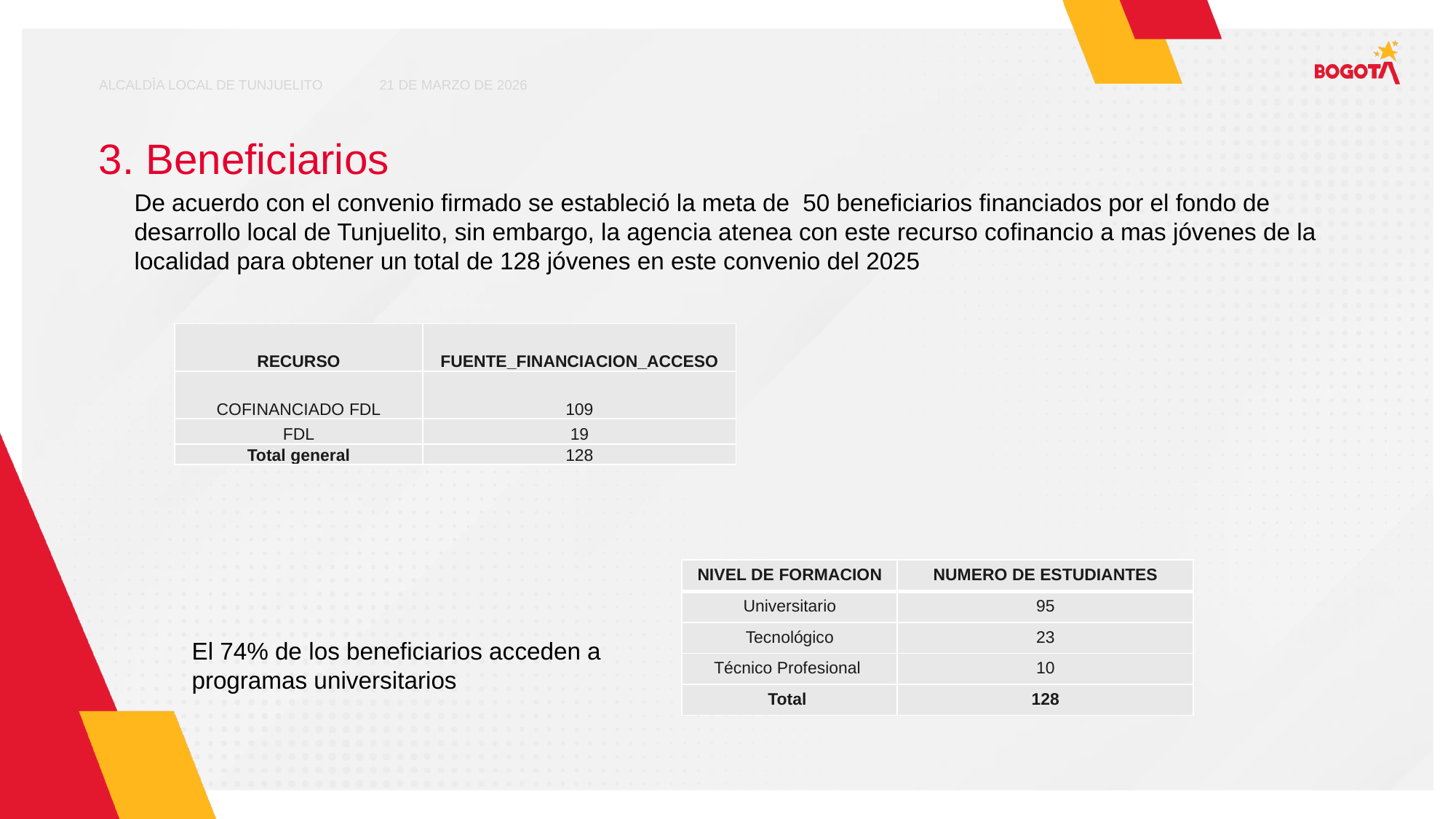

ALCALDÌA LOCAL DE TUNJUELITO
21 DE MARZO DE 2026
3. Beneficiarios
De acuerdo con el convenio firmado se estableció la meta de  50 beneficiarios financiados por el fondo de desarrollo local de Tunjuelito, sin embargo, la agencia atenea con este recurso cofinancio a mas jóvenes de la localidad para obtener un total de 128 jóvenes en este convenio del 2025

| RECURSO | FUENTE\_FINANCIACION\_ACCESO |
| --- | --- |
| COFINANCIADO FDL | 109 |
| FDL | 19 |
| Total general | 128 |
| NIVEL DE FORMACION | NUMERO DE ESTUDIANTES |
| --- | --- |
| Universitario | 95 |
| Tecnológico | 23 |
| Técnico Profesional | 10 |
| Total | 128 |
El 74% de los beneficiarios acceden a programas universitarios